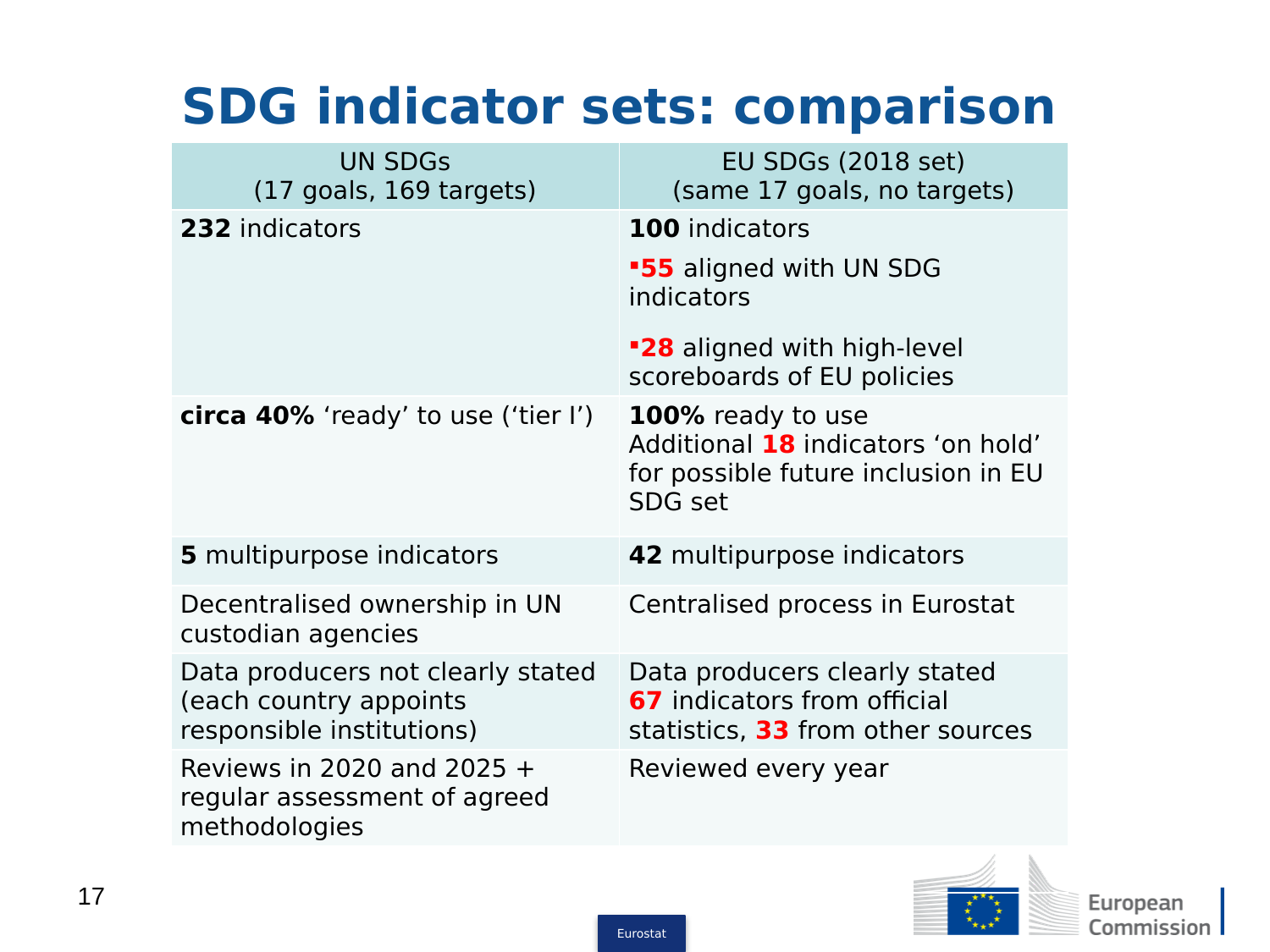

# SDG indicator sets: comparison
| UN SDGs (17 goals, 169 targets) | EU SDGs (2018 set) (same 17 goals, no targets) |
| --- | --- |
| 232 indicators | 100 indicators 55 aligned with UN SDG indicators 28 aligned with high-level scoreboards of EU policies |
| circa 40% ‘ready’ to use (‘tier I’) | 100% ready to use Additional 18 indicators ‘on hold’ for possible future inclusion in EU SDG set |
| 5 multipurpose indicators | 42 multipurpose indicators |
| Decentralised ownership in UN custodian agencies | Centralised process in Eurostat |
| Data producers not clearly stated (each country appoints responsible institutions) | Data producers clearly stated 67 indicators from official statistics, 33 from other sources |
| Reviews in 2020 and 2025 + regular assessment of agreed methodologies | Reviewed every year |
|  |  |
17
Eurostat